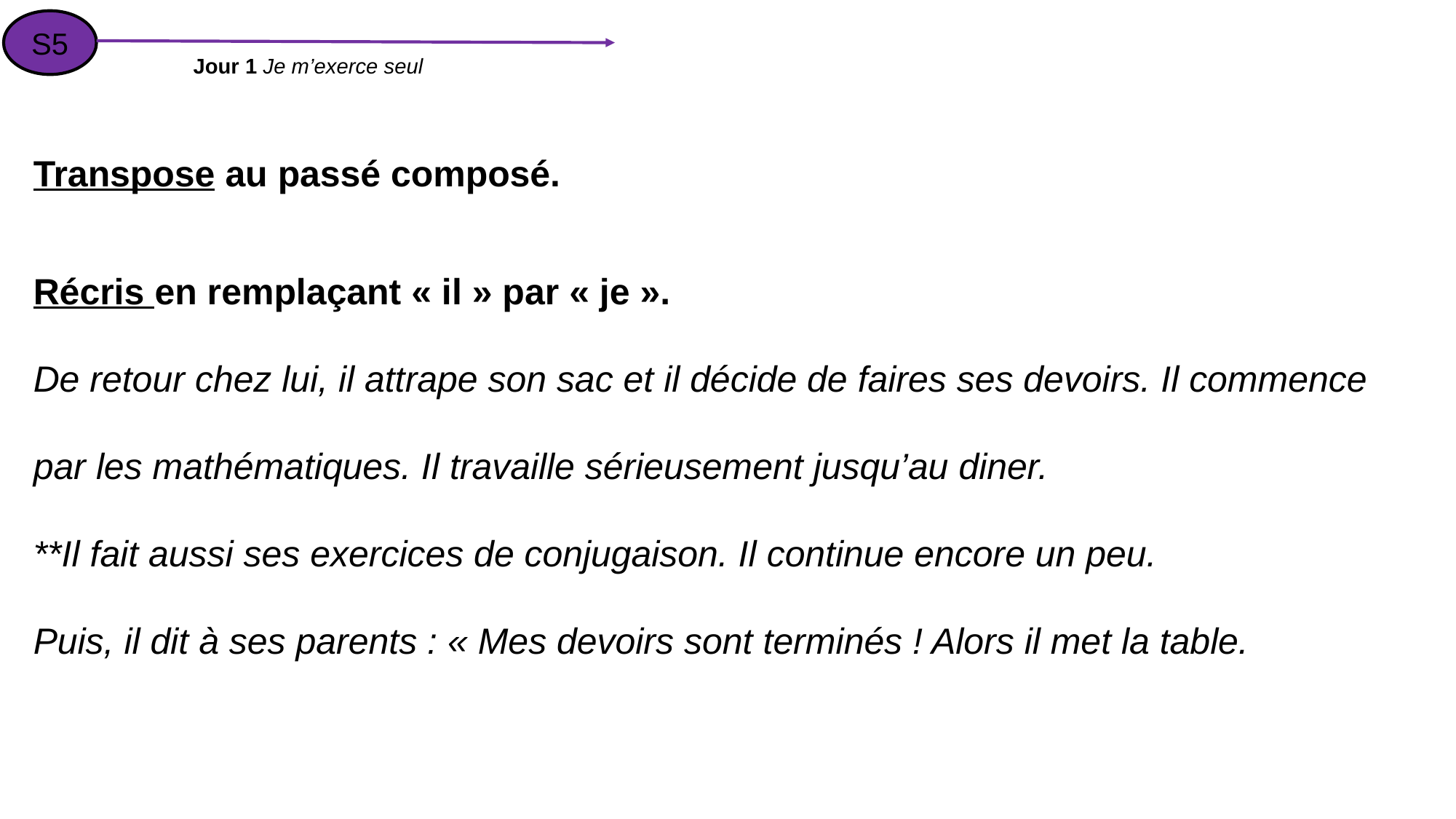

S5
Jour 1 Je m’exerce seul
Transpose au passé composé.
Récris en remplaçant « il » par « je ».
De retour chez lui, il attrape son sac et il décide de faires ses devoirs. Il commence par les mathématiques. Il travaille sérieusement jusqu’au diner.
**Il fait aussi ses exercices de conjugaison. Il continue encore un peu.
Puis, il dit à ses parents : « Mes devoirs sont terminés ! Alors il met la table.